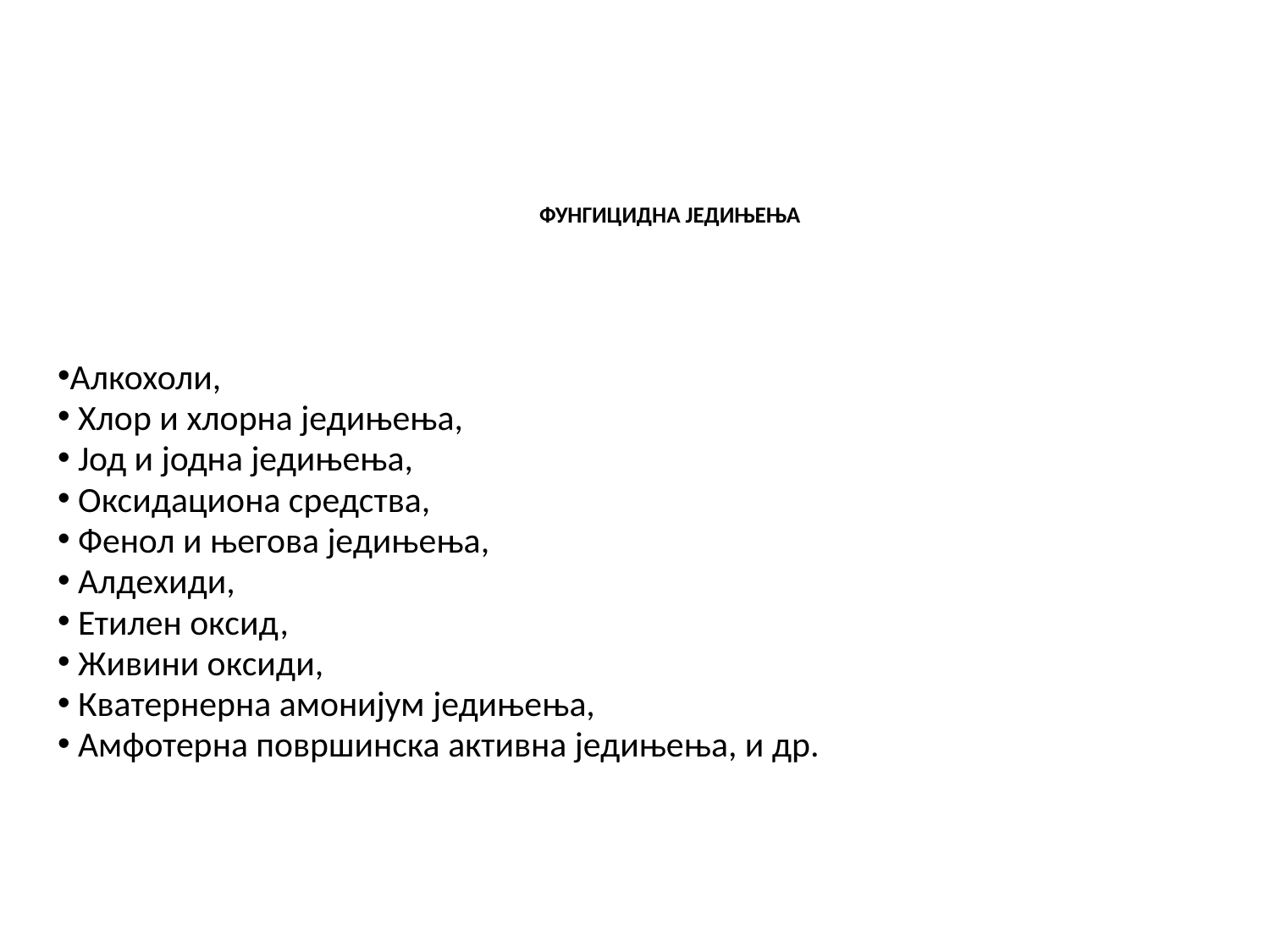

ФУНГИЦИДНА ЈЕДИЊЕЊА
Алкохоли,
 Хлор и хлорна једињења,
 Јод и јодна једињења,
 Оксидациона средства,
 Фенол и његова једињења,
 Алдехиди,
 Етилен оксид,
 Живини оксиди,
 Кватернерна амонијум једињења,
 Амфотерна површинска активна једињења, и др.